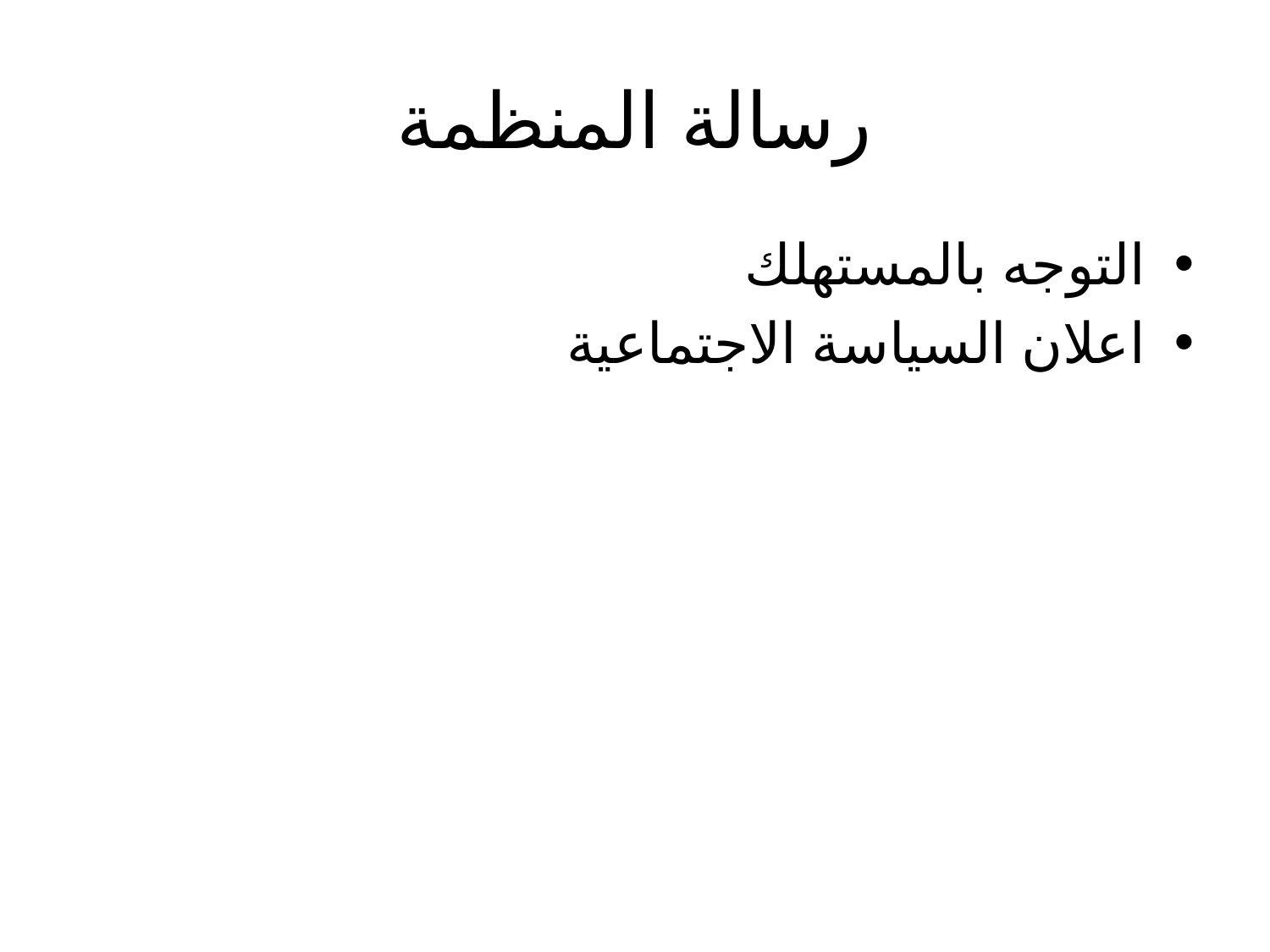

# رسالة المنظمة
التوجه بالمستهلك
اعلان السياسة الاجتماعية